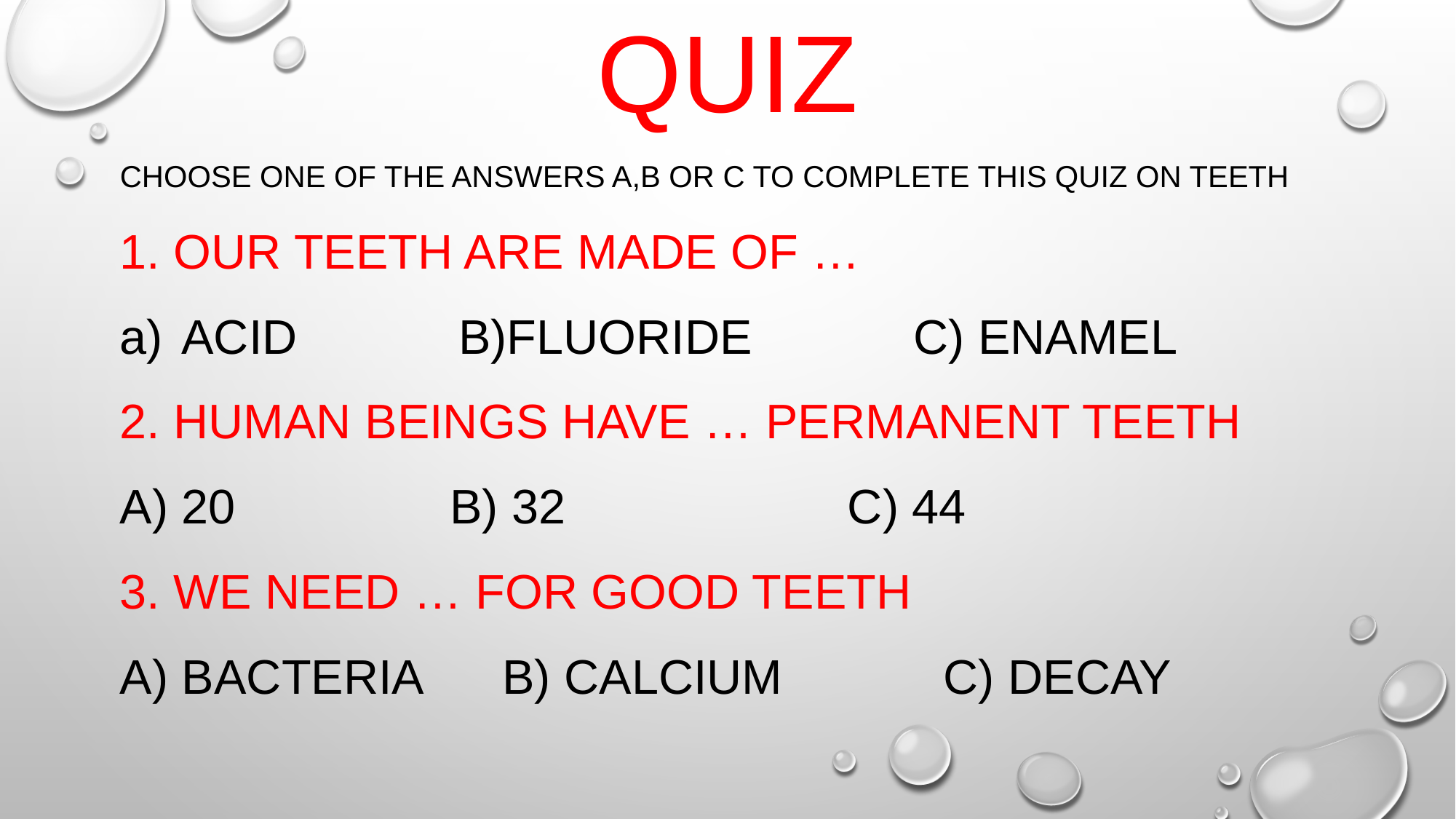

# QUIZ
Choose one of the answers A,B or c to complete this quiz on teeth
1. Our teeth are made of …
Acid            b)fluoride            c) enamel
2. Human beings have … permanent teeth
20                b) 32                     c) 44
3. We need … for good teeth
a) Bacteria      b) calcium            c) decay